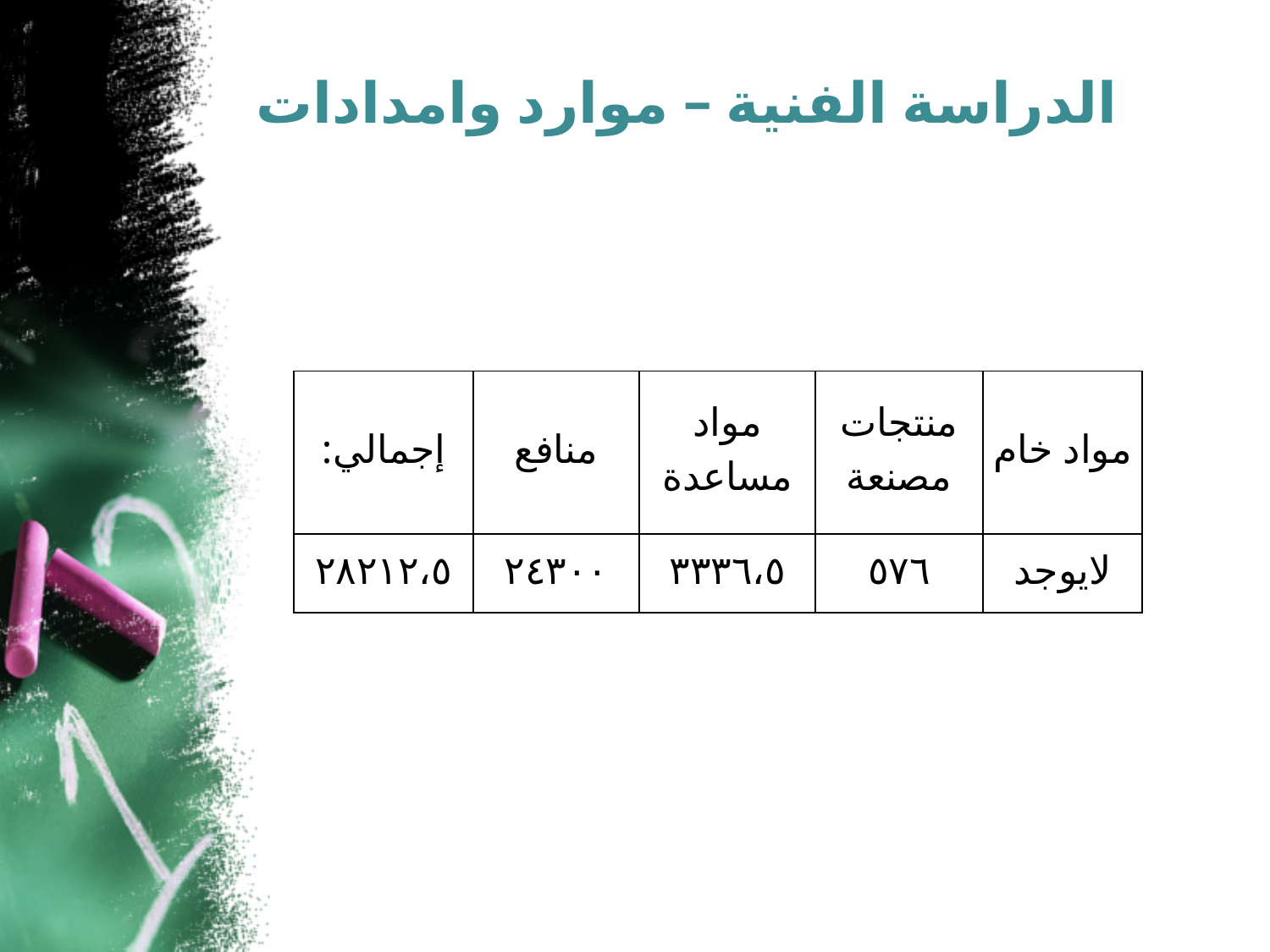

# الدراسة الفنية – موارد وامدادات
| إجمالي: | منافع | مواد مساعدة | منتجات مصنعة | مواد خام |
| --- | --- | --- | --- | --- |
| ٢٨٢١٢،٥ | ٢٤٣٠٠ | ٣٣٣٦،٥ | ٥٧٦ | لايوجد |